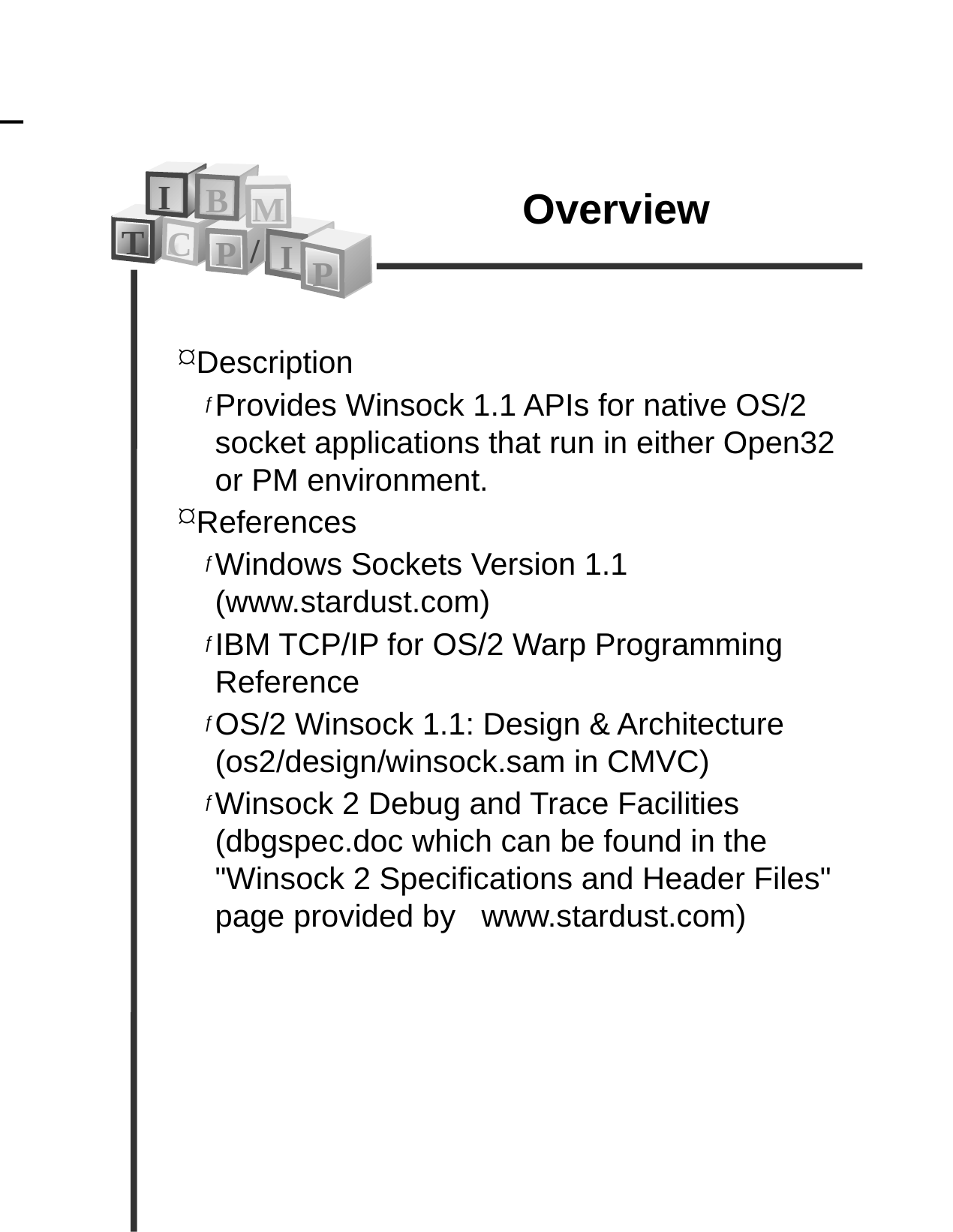

Overview

I

B

M

T
C

/

P

I

P

Description
Provides Winsock 1.1 APIs for native OS/2 socket applications that run in either Open32 or PM environment.
References
Windows Sockets Version 1.1 (www.stardust.com)
IBM TCP/IP for OS/2 Warp Programming Reference
OS/2 Winsock 1.1: Design & Architecture (os2/design/winsock.sam in CMVC)
Winsock 2 Debug and Trace Facilities (dbgspec.doc which can be found in the "Winsock 2 Specifications and Header Files" page provided by   www.stardust.com)